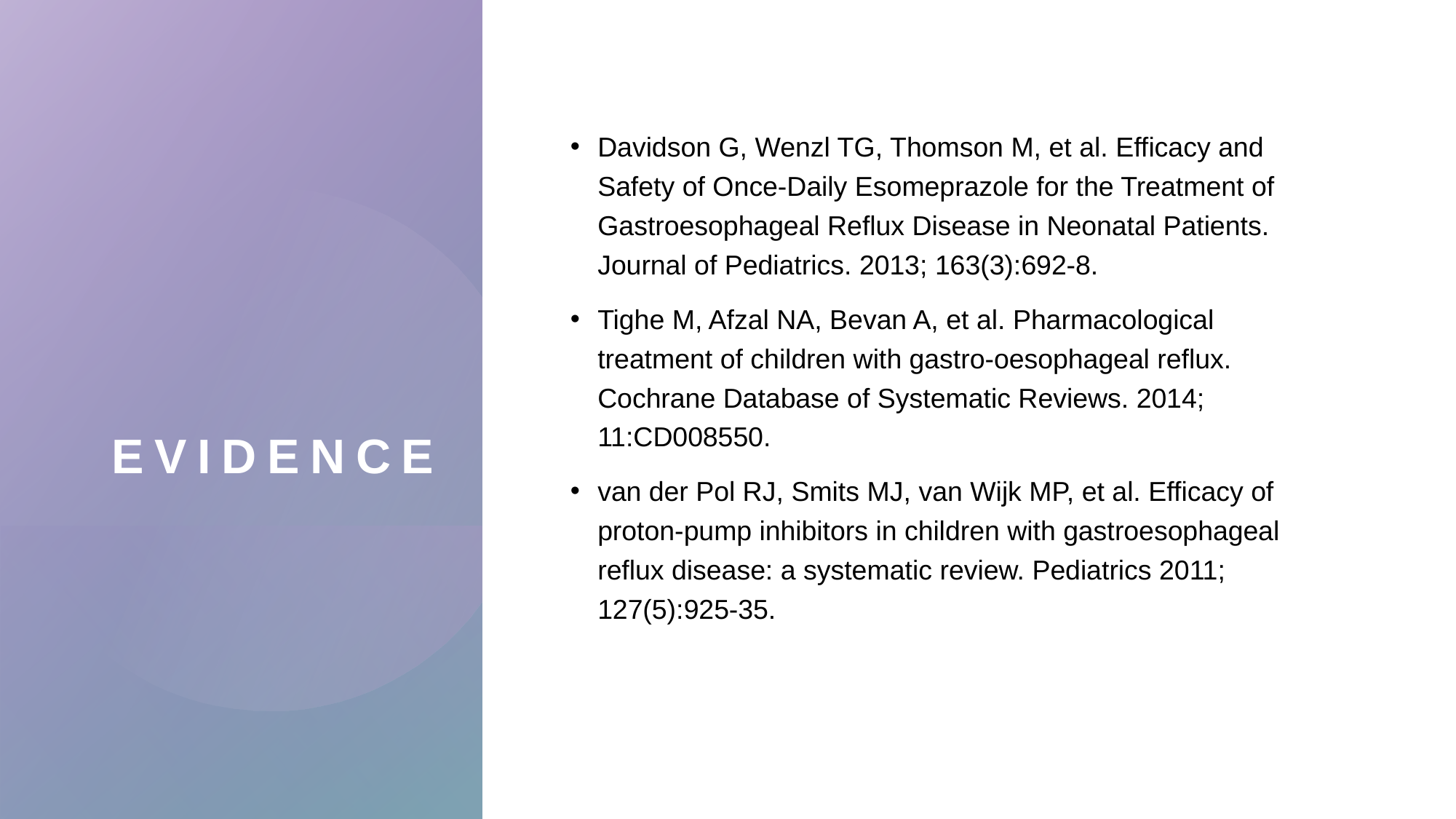

# evidence
Davidson G, Wenzl TG, Thomson M, et al. Efficacy and Safety of Once-Daily Esomeprazole for the Treatment of Gastroesophageal Reflux Disease in Neonatal Patients. Journal of Pediatrics. 2013; 163(3):692-8.
Tighe M, Afzal NA, Bevan A, et al. Pharmacological treatment of children with gastro-oesophageal reflux. Cochrane Database of Systematic Reviews. 2014; 11:CD008550.
van der Pol RJ, Smits MJ, van Wijk MP, et al. Efficacy of proton-pump inhibitors in children with gastroesophageal reflux disease: a systematic review. Pediatrics 2011; 127(5):925-35.